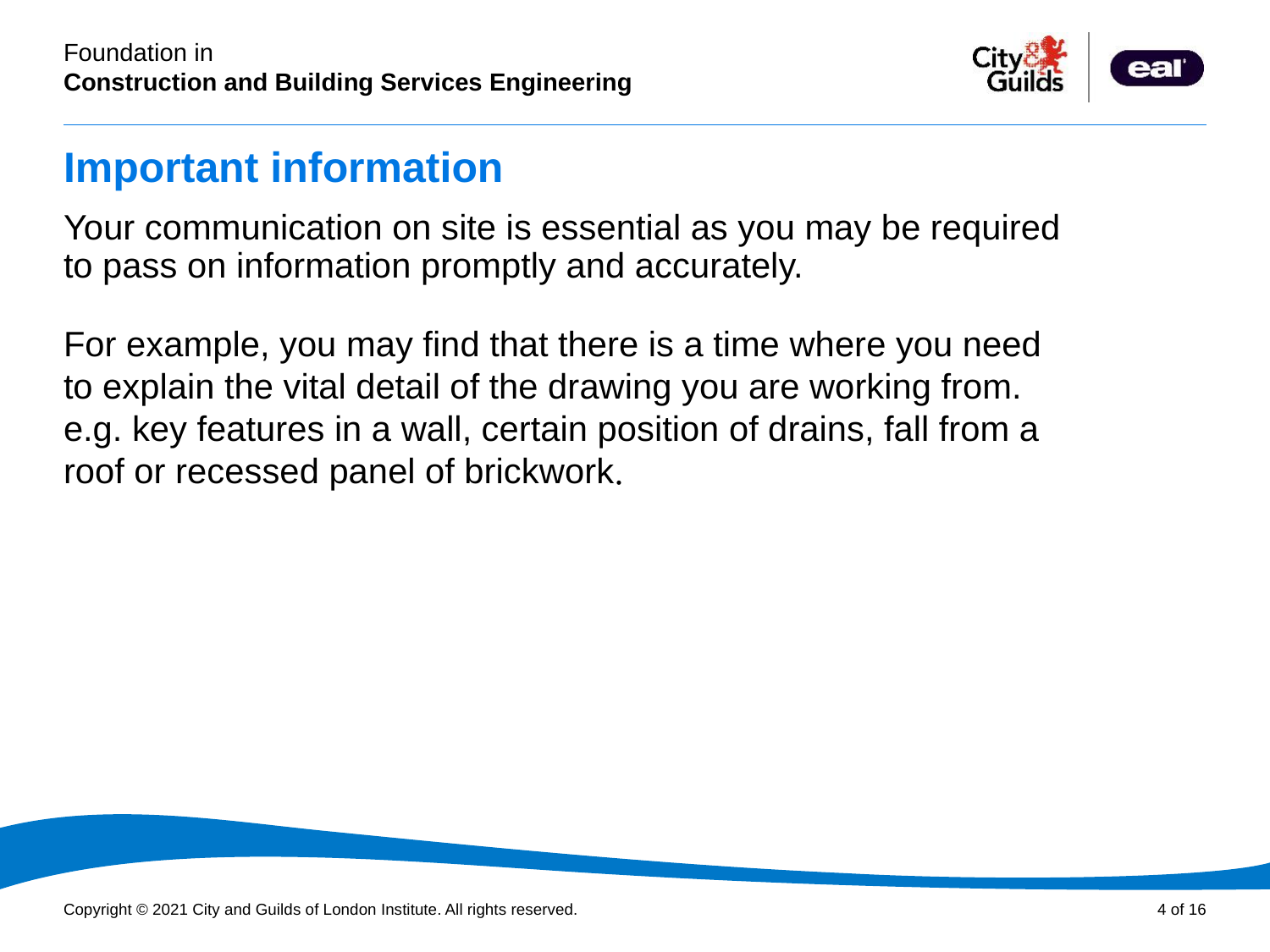

# Important information
Your communication on site is essential as you may be required to pass on information promptly and accurately.
For example, you may find that there is a time where you need to explain the vital detail of the drawing you are working from. e.g. key features in a wall, certain position of drains, fall from a roof or recessed panel of brickwork.